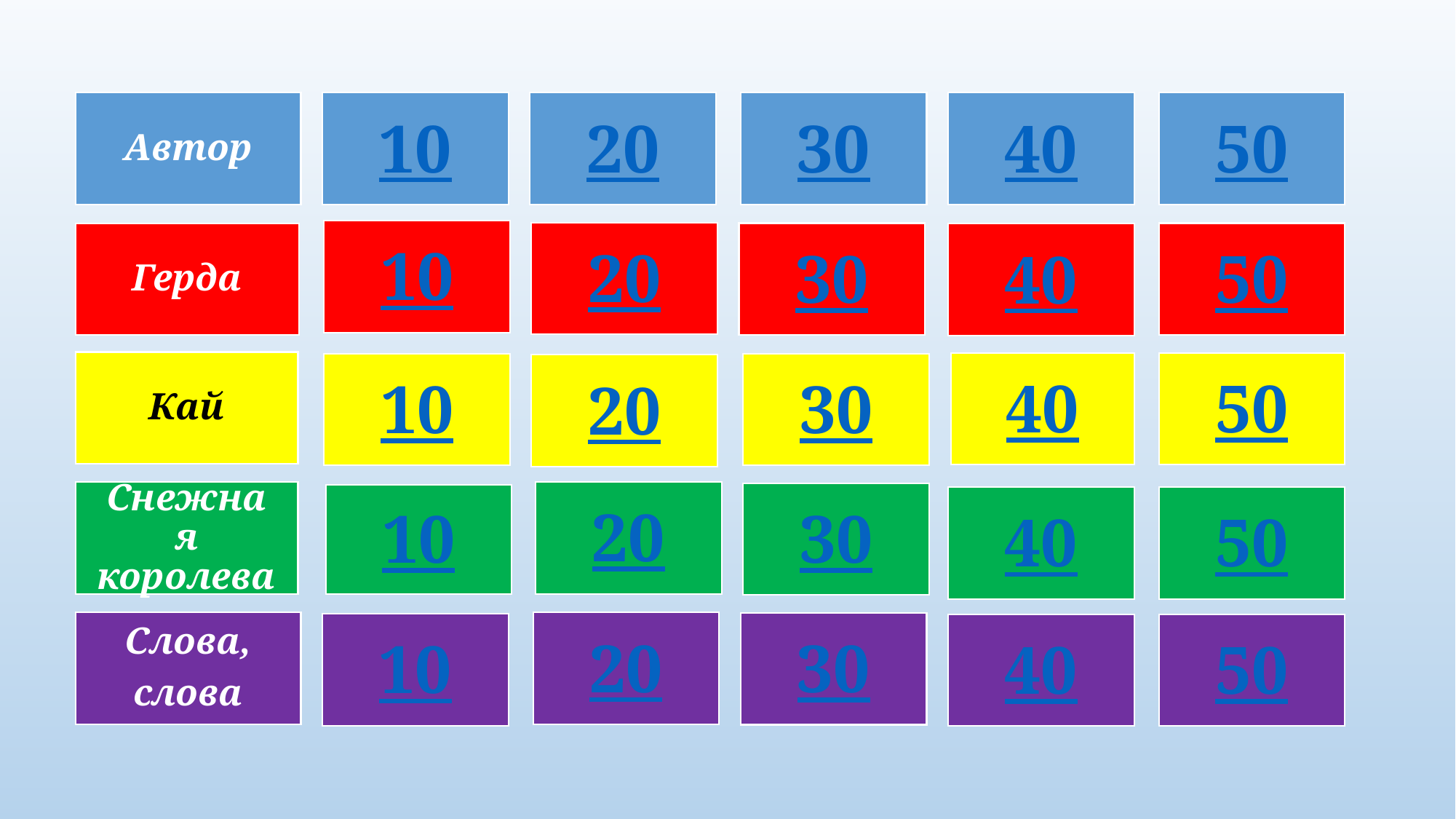

Автор
10
20
30
40
50
10
20
30
50
Герда
40
Кай
40
50
30
10
20
Снежная королева
20
30
10
40
50
Слова,
слова
20
30
10
50
40